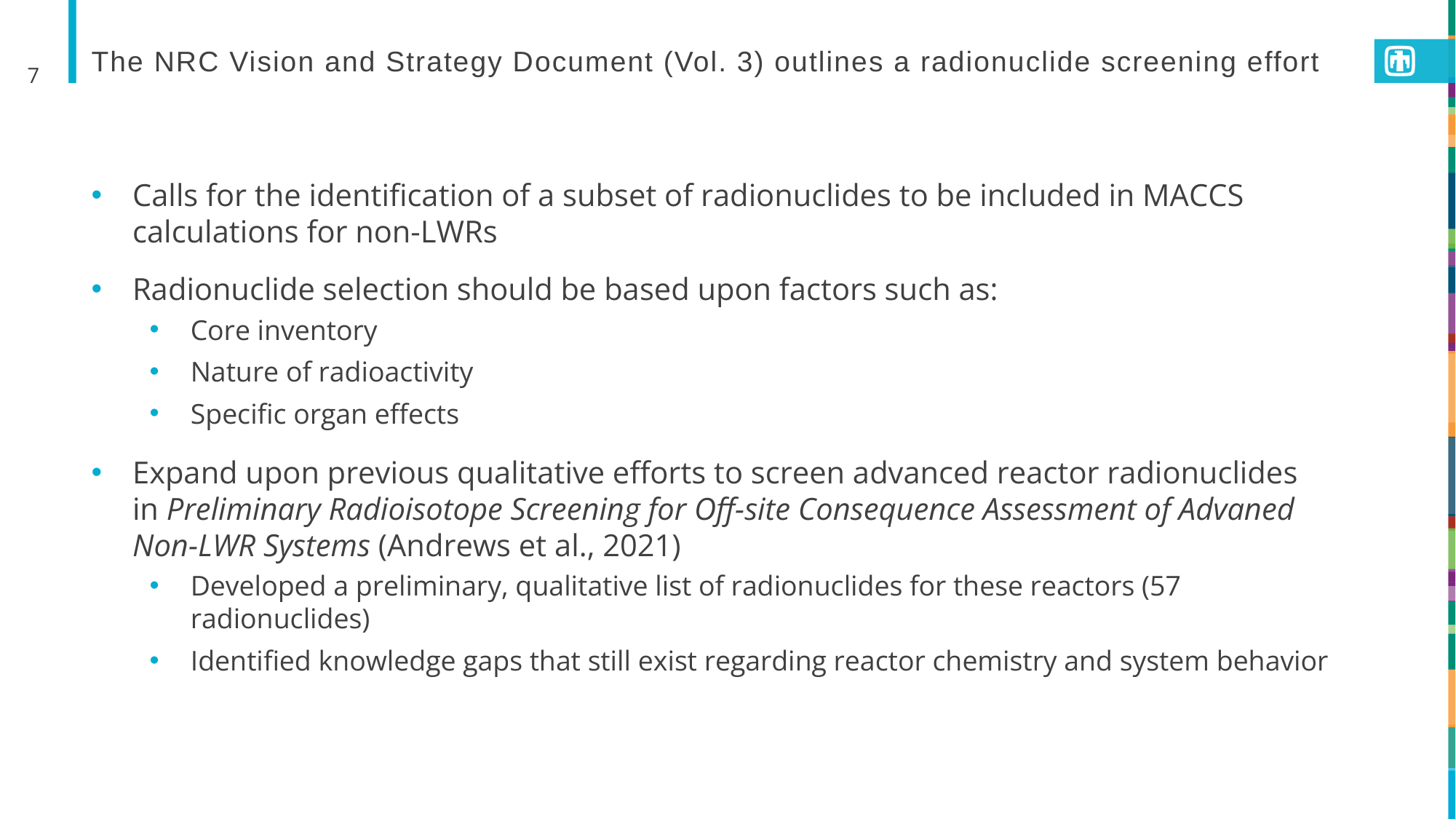

7
# The NRC Vision and Strategy Document (Vol. 3) outlines a radionuclide screening effort
Calls for the identification of a subset of radionuclides to be included in MACCS calculations for non-LWRs
Radionuclide selection should be based upon factors such as:
Core inventory
Nature of radioactivity
Specific organ effects
Expand upon previous qualitative efforts to screen advanced reactor radionuclides in Preliminary Radioisotope Screening for Off-site Consequence Assessment of Advaned Non-LWR Systems (Andrews et al., 2021)
Developed a preliminary, qualitative list of radionuclides for these reactors (57 radionuclides)
Identified knowledge gaps that still exist regarding reactor chemistry and system behavior